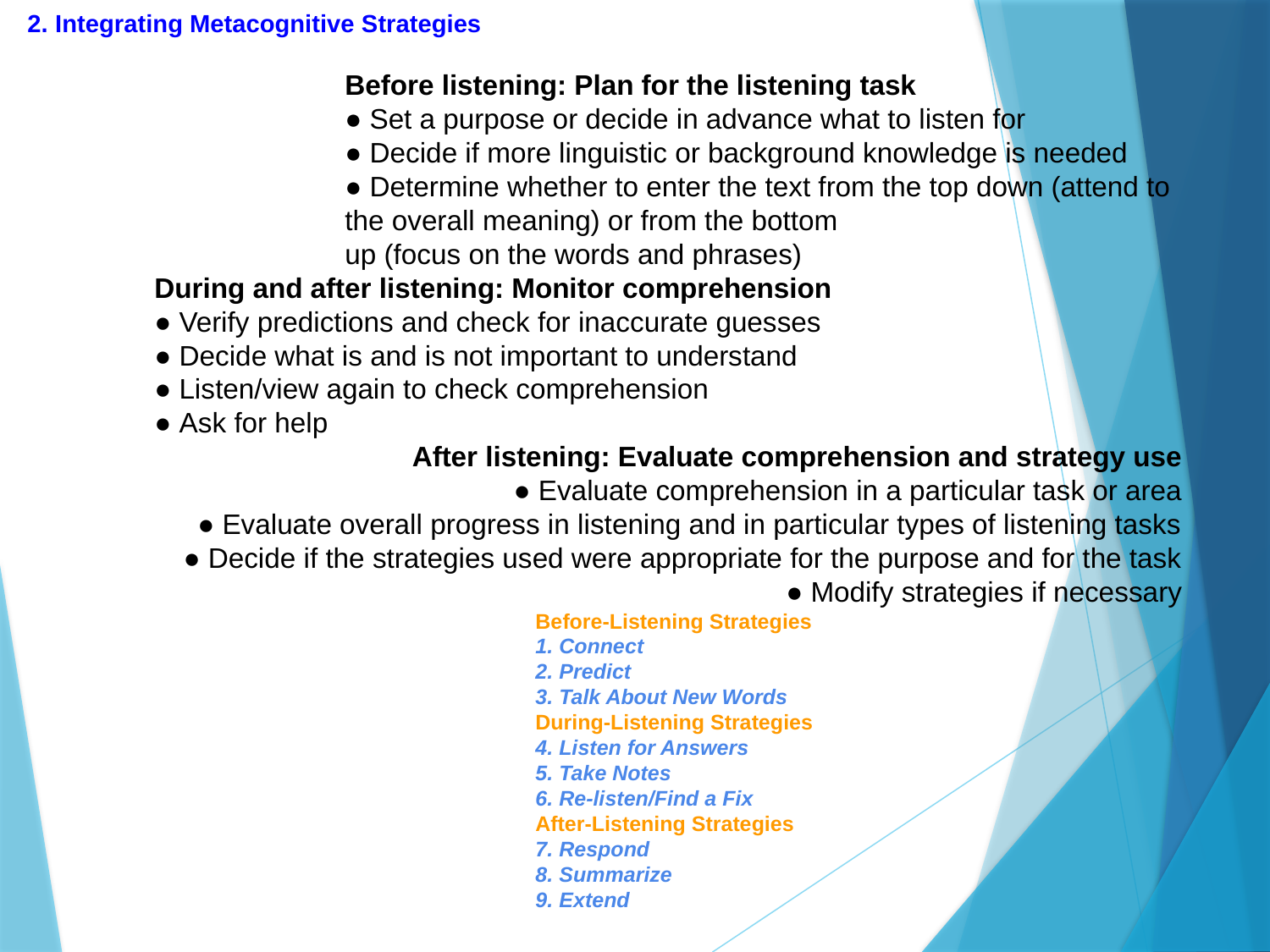

2. Integrating Metacognitive Strategies

Before listening: Plan for the listening task
● Set a purpose or decide in advance what to listen for
● Decide if more linguistic or background knowledge is needed
● Determine whether to enter the text from the top down (attend to the overall meaning) or from the bottom
up (focus on the words and phrases)
During and after listening: Monitor comprehension
● Verify predictions and check for inaccurate guesses
● Decide what is and is not important to understand
● Listen/view again to check comprehension
● Ask for help
After listening: Evaluate comprehension and strategy use
● Evaluate comprehension in a particular task or area
● Evaluate overall progress in listening and in particular types of listening tasks
● Decide if the strategies used were appropriate for the purpose and for the task
● Modify strategies if necessary
Before-Listening Strategies
1. Connect
2. Predict
3. Talk About New Words
During-Listening Strategies
4. Listen for Answers
5. Take Notes
6. Re-listen/Find a Fix
After-Listening Strategies
7. Respond
8. Summarize
9. Extend